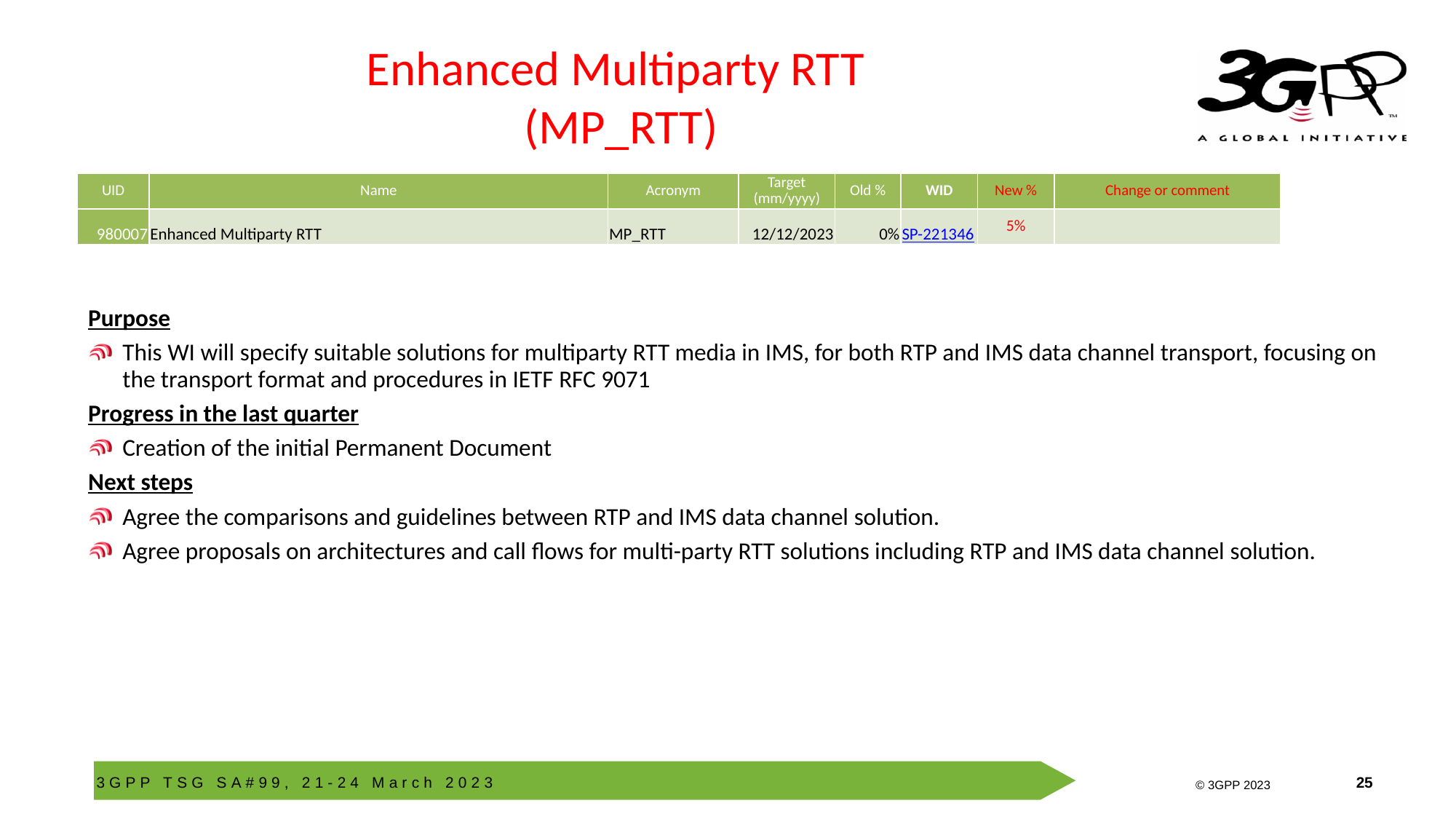

# Enhanced Multiparty RTT (MP_RTT)
| UID | Name | Acronym | Target (mm/yyyy) | Old % | WID | New % | Change or comment |
| --- | --- | --- | --- | --- | --- | --- | --- |
| 980007 | Enhanced Multiparty RTT | MP\_RTT | 12/12/2023 | 0% | SP-221346 | 5% |  |
Purpose
This WI will specify suitable solutions for multiparty RTT media in IMS, for both RTP and IMS data channel transport, focusing on the transport format and procedures in IETF RFC 9071
Progress in the last quarter
Creation of the initial Permanent Document
Next steps
Agree the comparisons and guidelines between RTP and IMS data channel solution.
Agree proposals on architectures and call flows for multi-party RTT solutions including RTP and IMS data channel solution.